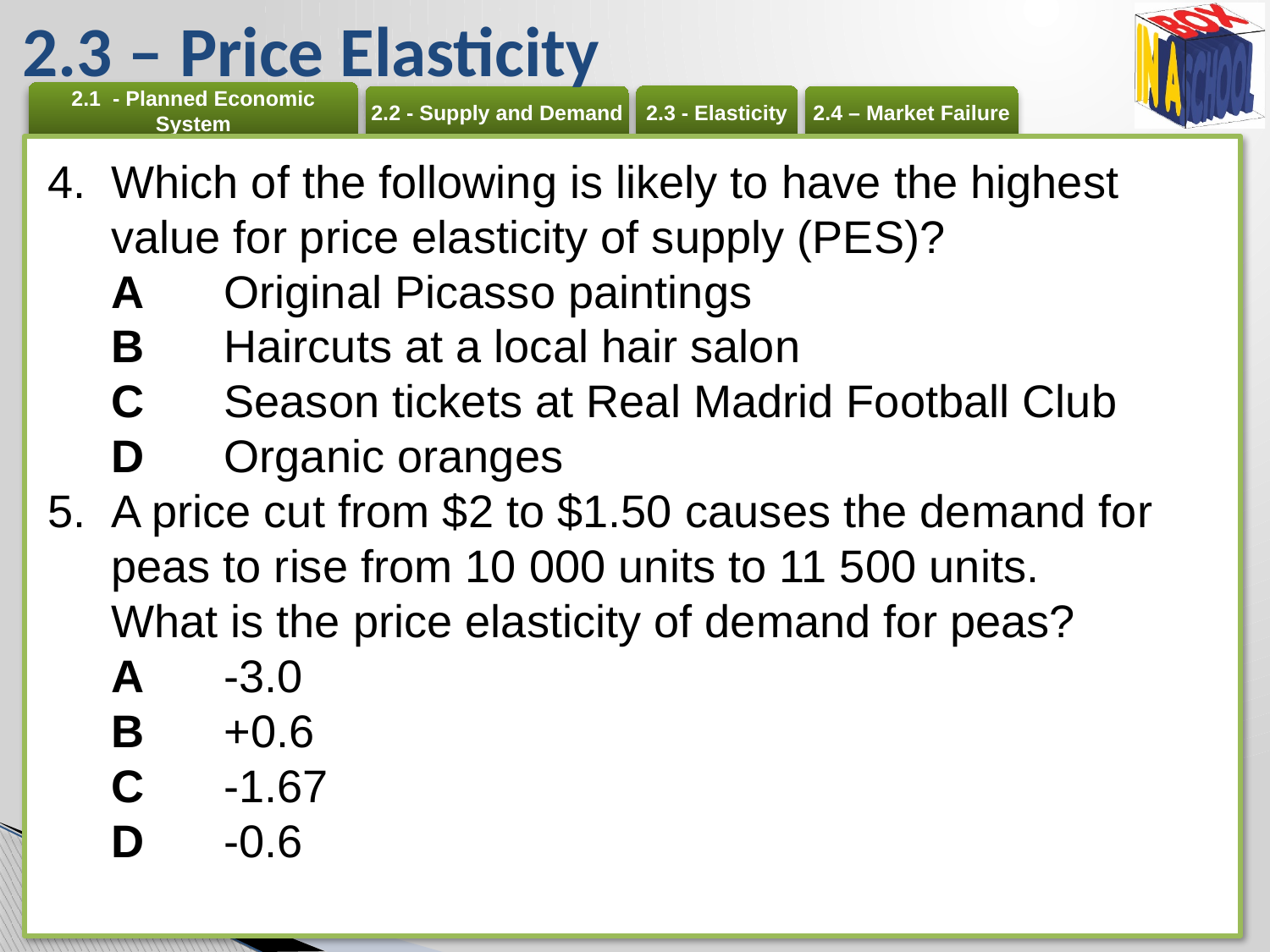

# 2.3 – Price Elasticity
Which of the following is likely to have the highest value for price elasticity of supply (PES)?
A 	Original Picasso paintings
B 	Haircuts at a local hair salon
C 	Season tickets at Real Madrid Football Club
D 	Organic oranges
A price cut from $2 to $1.50 causes the demand for peas to rise from 10 000 units to 11 500 units.
What is the price elasticity of demand for peas?
A 	-3.0
B 	+0.6
C 	-1.67
D 	-0.6